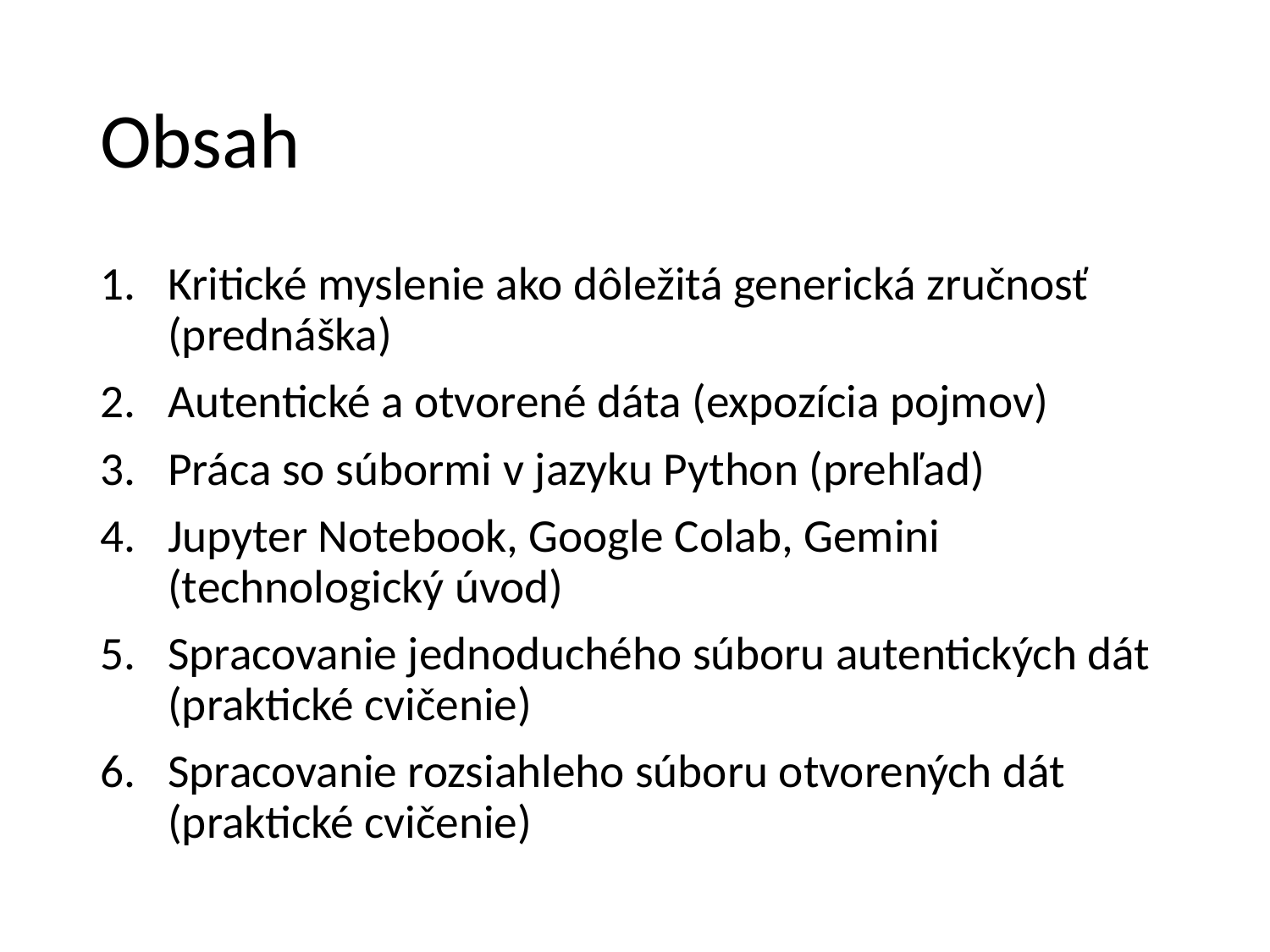

# Obsah
Kritické myslenie ako dôležitá generická zručnosť (prednáška)
Autentické a otvorené dáta (expozícia pojmov)
Práca so súbormi v jazyku Python (prehľad)
Jupyter Notebook, Google Colab, Gemini (technologický úvod)
Spracovanie jednoduchého súboru autentických dát (praktické cvičenie)
Spracovanie rozsiahleho súboru otvorených dát (praktické cvičenie)